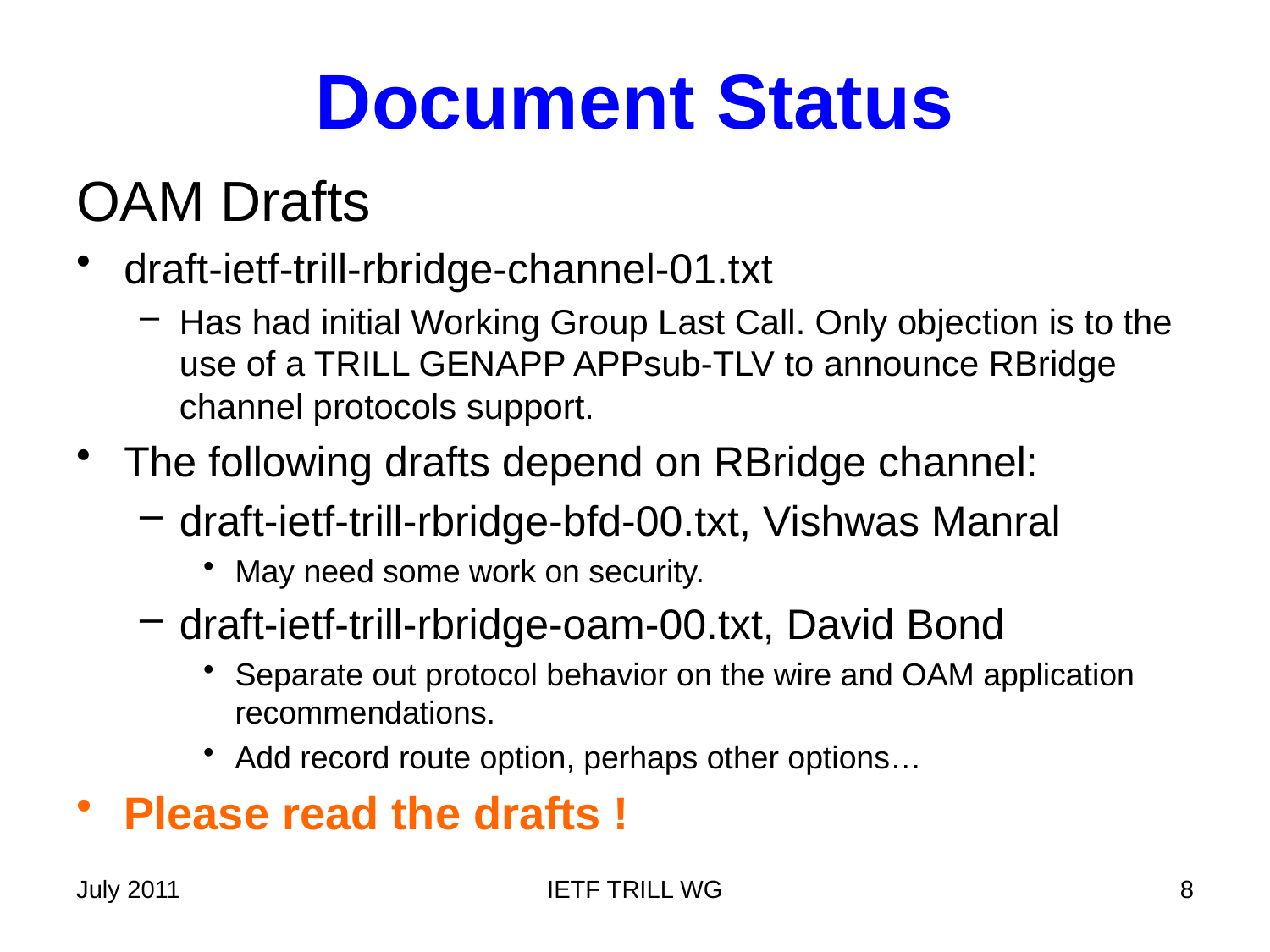

# Document Status
OAM Drafts
draft-ietf-trill-rbridge-channel-01.txt
Has had initial Working Group Last Call. Only objection is to the use of a TRILL GENAPP APPsub-TLV to announce RBridge channel protocols support.
The following drafts depend on RBridge channel:
draft-ietf-trill-rbridge-bfd-00.txt, Vishwas Manral
May need some work on security.
draft-ietf-trill-rbridge-oam-00.txt, David Bond
Separate out protocol behavior on the wire and OAM application recommendations.
Add record route option, perhaps other options…
Please read the drafts !
July 2011
IETF TRILL WG
8